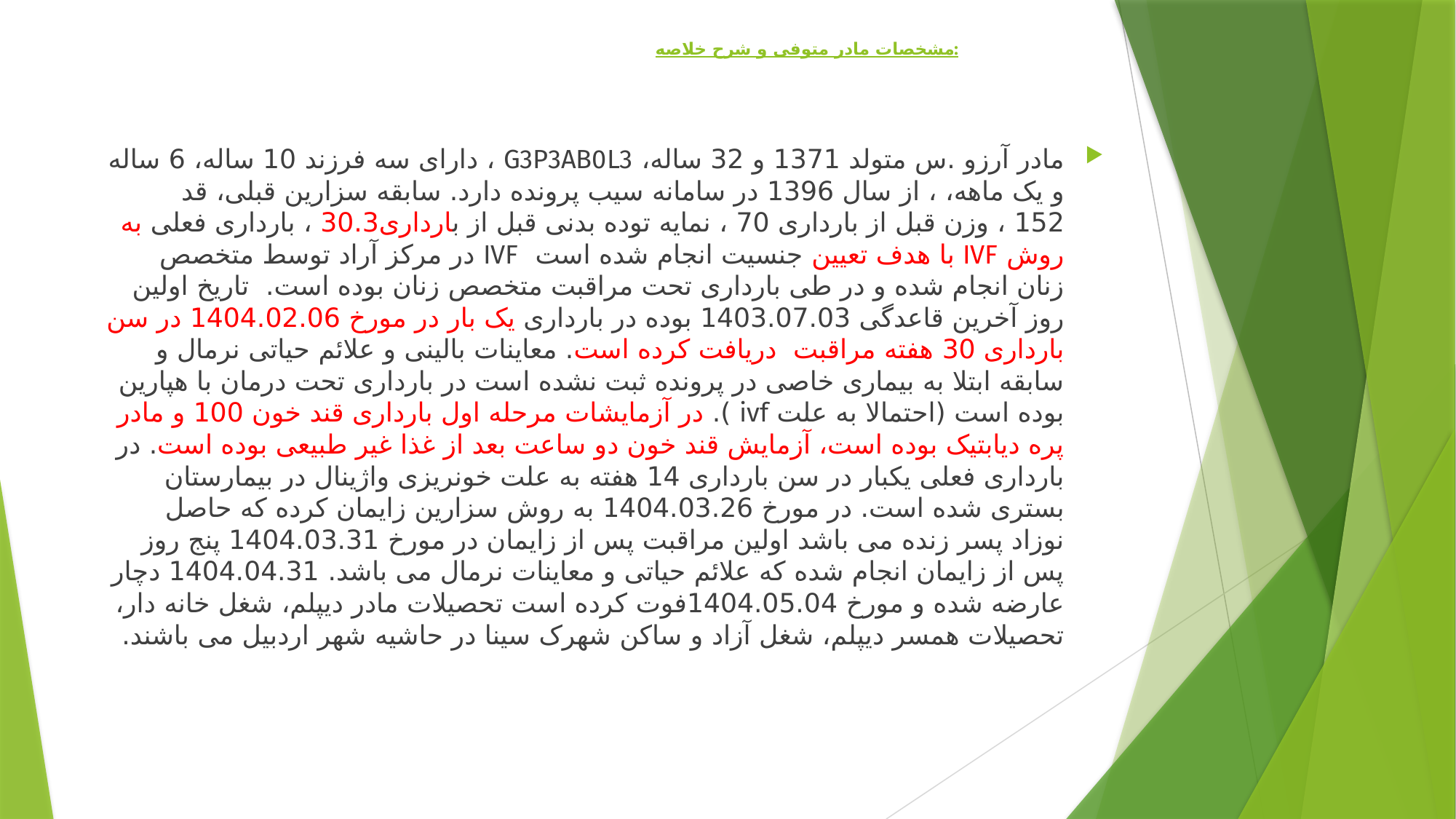

# مشخصات مادر متوفی و شرح خلاصه:
مادر آرزو .س متولد 1371 و 32 ساله، G3P3AB0L3 ، دارای سه فرزند 10 ساله، 6 ساله و یک ماهه، ، از سال 1396 در سامانه سیب پرونده دارد. سابقه سزارین قبلی، قد  152 ، وزن قبل از بارداری 70 ، نمایه توده بدنی قبل از بارداری30.3 ، بارداری فعلی به روش IVF با هدف تعیین جنسیت انجام شده است  IVF در مرکز آراد توسط متخصص زنان انجام شده و در طی بارداری تحت مراقبت متخصص زنان بوده است.  تاریخ اولین روز آخرین قاعدگی 1403.07.03 بوده در بارداری یک بار در مورخ 1404.02.06 در سن بارداری 30 هفته مراقبت  دریافت کرده است. معاینات بالینی و علائم حیاتی نرمال و سابقه ابتلا به بیماری خاصی در پرونده ثبت نشده است در بارداری تحت درمان با هپارین بوده است (احتمالا به علت ivf ). در آزمایشات مرحله اول بارداری قند خون 100 و مادر پره دیابتیک بوده است، آزمایش قند خون دو ساعت بعد از غذا غیر طبیعی بوده است. در بارداری فعلی یکبار در سن بارداری 14 هفته به علت خونریزی واژینال در بیمارستان بستری شده است. در مورخ 1404.03.26 به روش سزارین زایمان کرده که حاصل نوزاد پسر زنده می باشد اولین مراقبت پس از زایمان در مورخ 1404.03.31 پنج روز پس از زایمان انجام شده که علائم حیاتی و معاینات نرمال می باشد. 1404.04.31 دچار عارضه شده و مورخ 1404.05.04فوت کرده است تحصیلات مادر دیپلم، شغل خانه دار، تحصیلات همسر دیپلم، شغل آزاد و ساکن شهرک سینا در حاشیه شهر اردبیل می باشند.